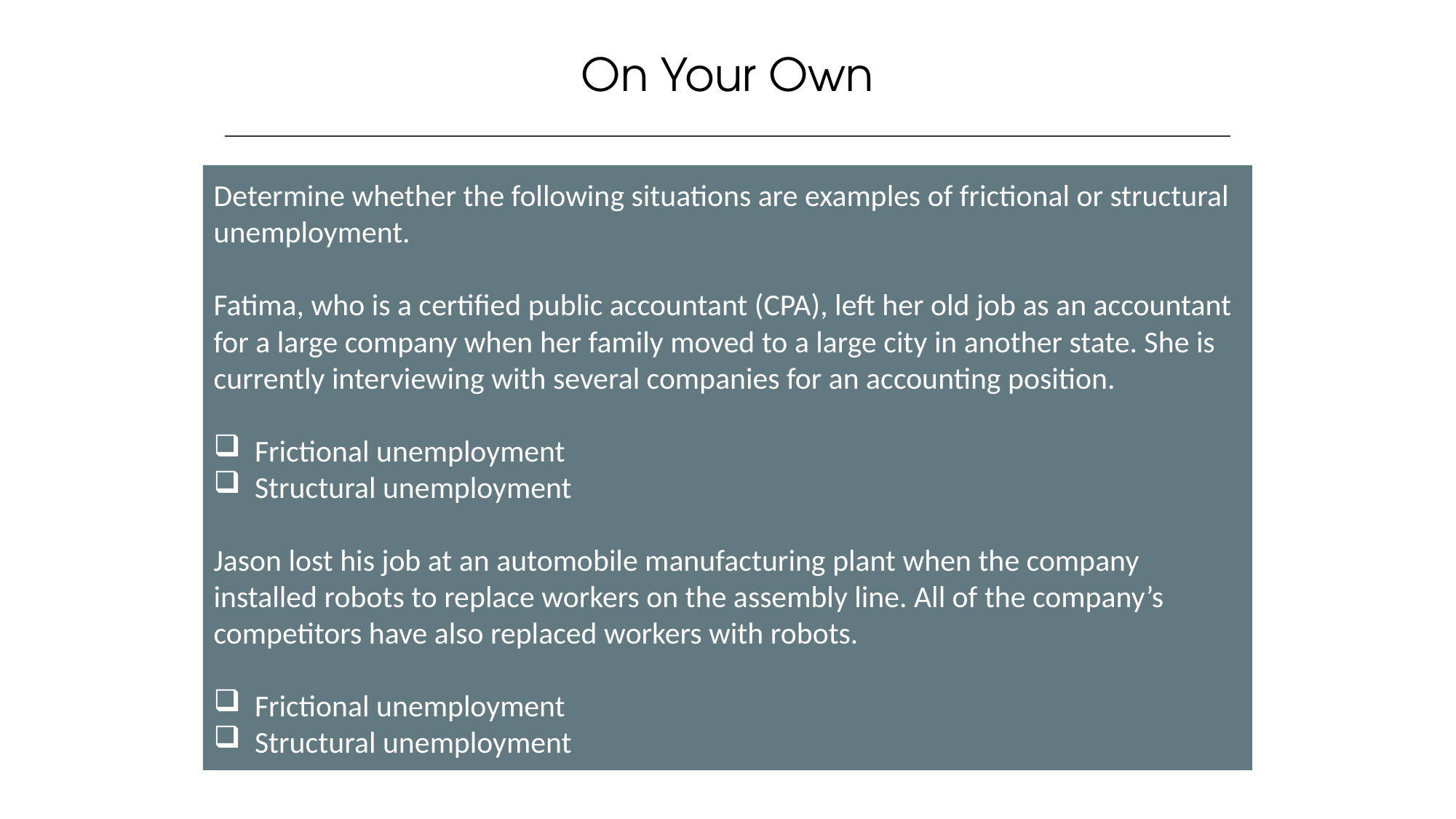

On Your Own
HAWKES LEARNING

Determine whether the following situations are examples of frictional or structural unemployment.

Fatima, who is a certified public accountant (CPA), left her old job as an accountant for a large company when her family moved to a large city in another state. She is currently interviewing with several companies for an accounting position.

Frictional unemployment
Structural unemployment

Jason lost his job at an automobile manufacturing plant when the company installed robots to replace workers on the assembly line. All of the company’s competitors have also replaced workers with robots.

Frictional unemployment
Structural unemployment